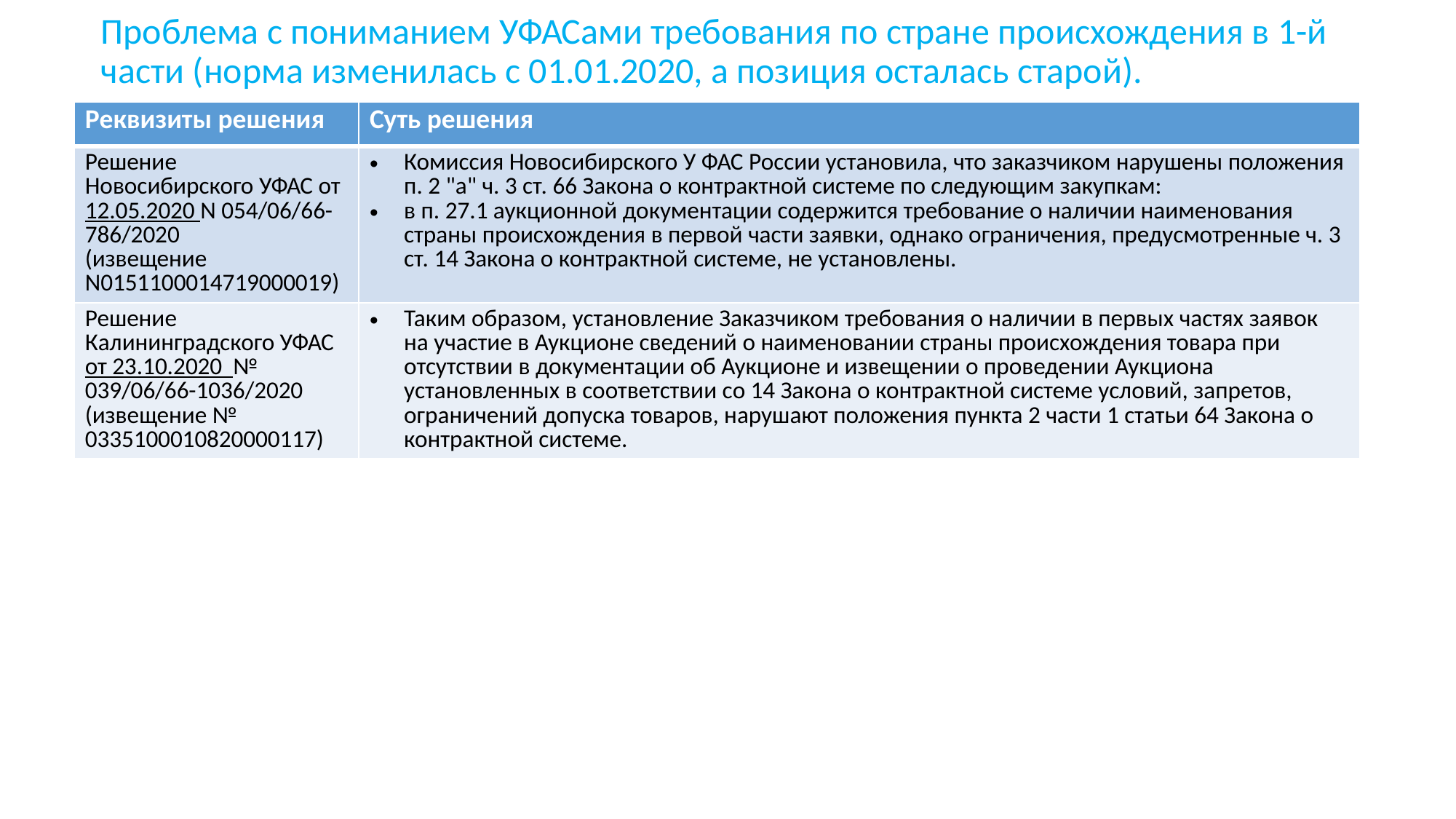

# Проблема с пониманием УФАСами требования по стране происхождения в 1-й части (норма изменилась с 01.01.2020, а позиция осталась старой).
| Реквизиты решения | Суть решения |
| --- | --- |
| Решение Новосибирского УФАС от 12.05.2020 N 054/06/66-786/2020 (извещение N0151100014719000019) | Комиссия Новосибирского У ФАС России установила, что заказчиком нарушены положения п. 2 "а" ч. 3 ст. 66 Закона о контрактной системе по следующим закупкам: в п. 27.1 аукционной документации содержится требование о наличии наименования страны происхождения в первой части заявки, однако ограничения, предусмотренные ч. 3 ст. 14 Закона о контрактной системе, не установлены. |
| Решение Калининградского УФАС от 23.10.2020 № 039/06/66-1036/2020 (извещение № 0335100010820000117) | Таким образом, установление Заказчиком требования о наличии в первых частях заявок на участие в Аукционе сведений о наименовании страны происхождения товара при отсутствии в документации об Аукционе и извещении о проведении Аукциона установленных в соответствии со 14 Закона о контрактной системе условий, запретов, ограничений допуска товаров, нарушают положения пункта 2 части 1 статьи 64 Закона о контрактной системе. |